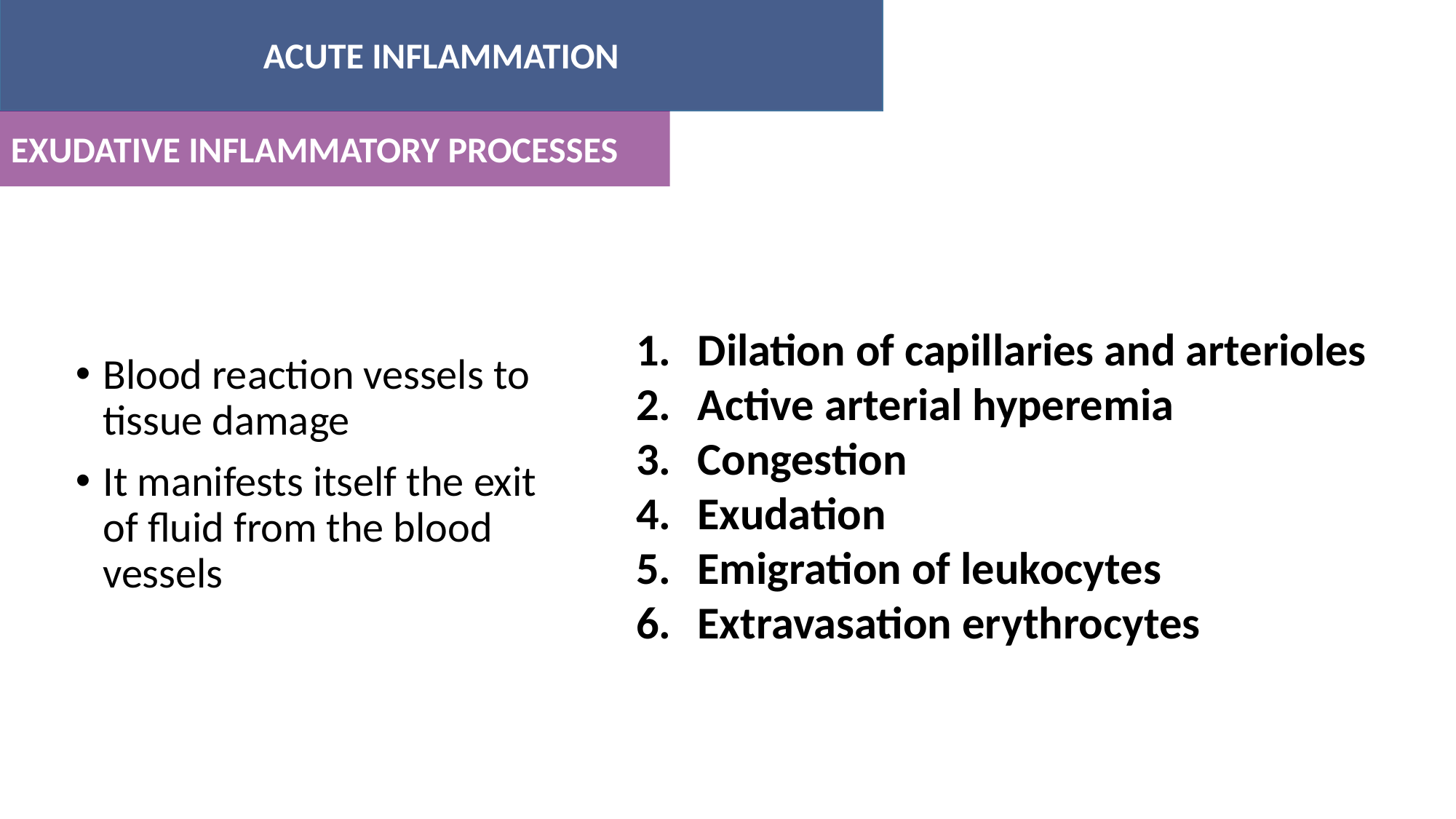

ACUTE INFLAMMATION
#
EXUDATIVE INFLAMMATORY PROCESSES
Dilation of capillaries and arterioles
Active arterial hyperemia
Congestion
Exudation
Emigration of leukocytes
Extravasation erythrocytes
Blood reaction vessels to tissue damage
It manifests itself the exit of fluid from the blood vessels